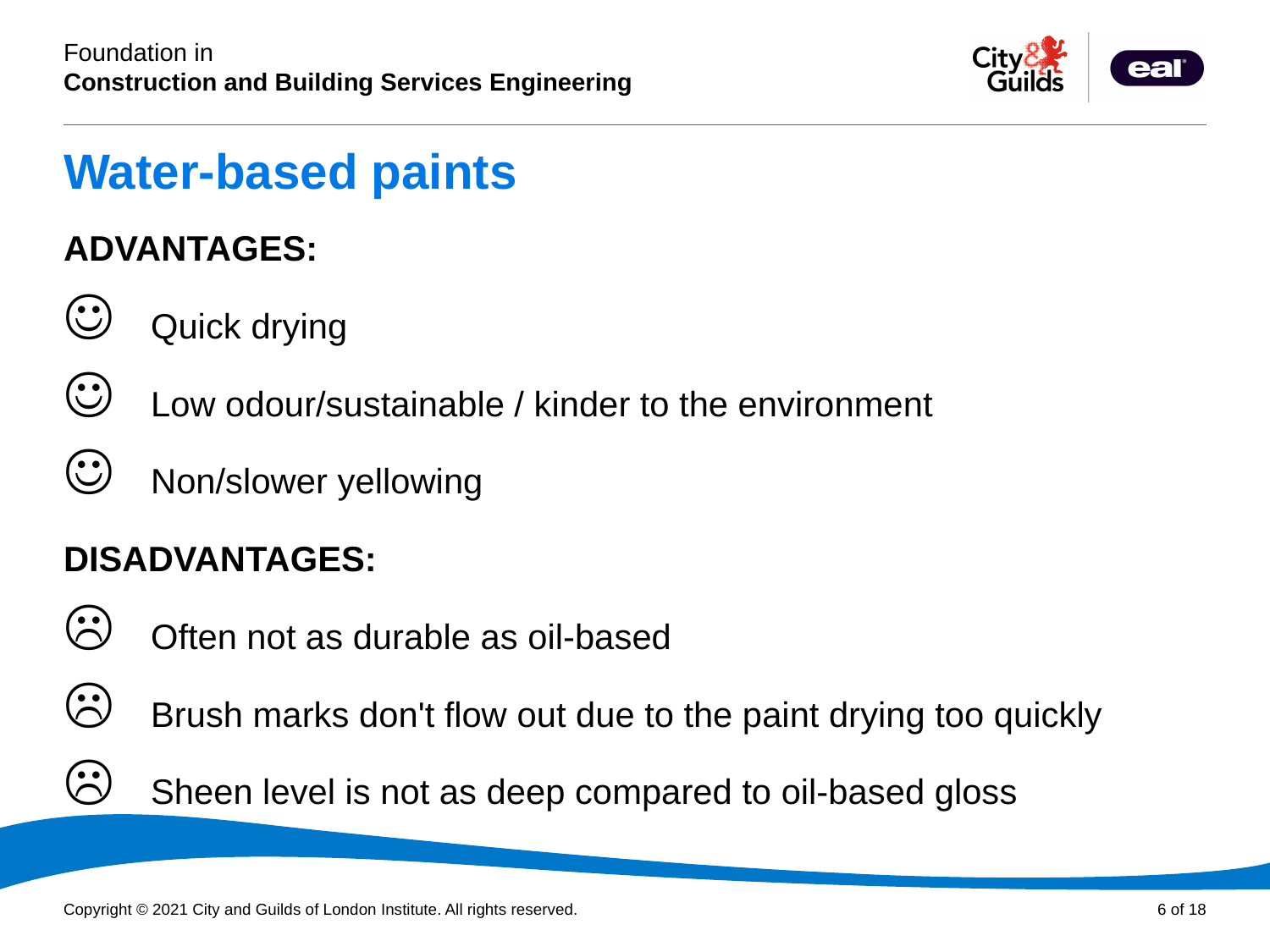

# Water-based paints
ADVANTAGES:
Quick drying
Low odour/sustainable / kinder to the environment
Non/slower yellowing
DISADVANTAGES:
Often not as durable as oil-based
Brush marks don't flow out due to the paint drying too quickly
Sheen level is not as deep compared to oil-based gloss